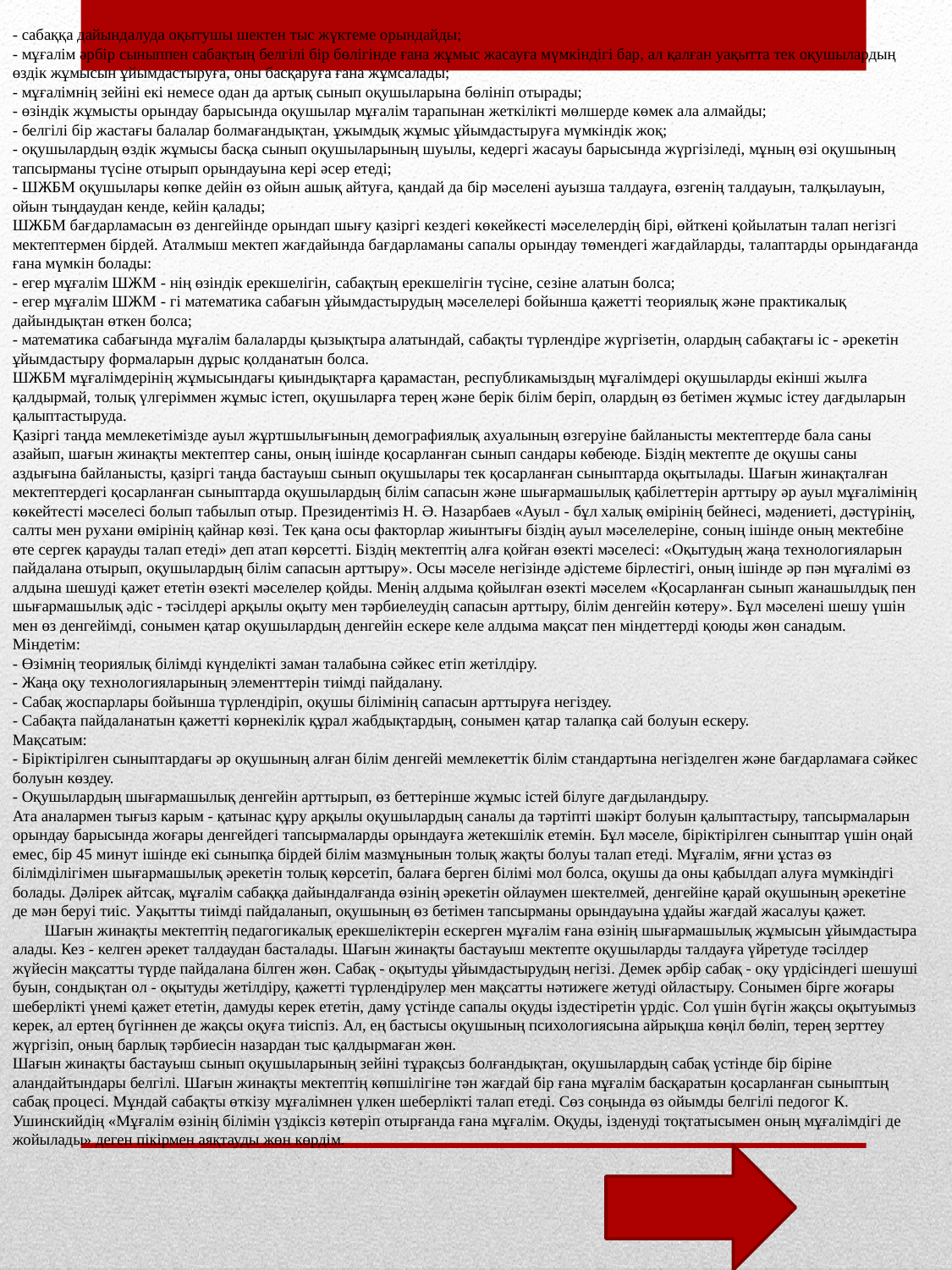

- сабаққа дайындалуда оқытушы шектен тыс жүктеме орындайды;
- мұғалім әрбір сыныппен сабақтың белгілі бір бөлігінде ғана жұмыс жасауға мүмкіндігі бар, ал қалған уақытта тек оқушылардың өздік жұмысын ұйымдастыруға, оны басқаруға ғана жұмсалады;
- мұғалімнің зейіні екі немесе одан да артық сынып оқушыларына бөлініп отырады;
- өзіндік жұмысты орындау барысында оқушылар мұғалім тарапынан жеткілікті мөлшерде көмек ала алмайды;
- белгілі бір жастағы балалар болмағандықтан, ұжымдық жұмыс ұйымдастыруға мүмкіндік жоқ;
- оқушылардың өздік жұмысы басқа сынып оқушыларының шуылы, кедергі жасауы барысында жүргізіледі, мұның өзі оқушының тапсырманы түсіне отырып орындауына кері әсер етеді;
- ШЖБМ оқушылары көпке дейін өз ойын ашық айтуға, қандай да бір мәселені ауызша талдауға, өзгенің талдауын, талқылауын, ойын тыңдаудан кенде, кейін қалады;
ШЖБМ бағдарламасын өз денгейінде орындап шығу қазіргі кездегі көкейкесті мәселелердің бірі, өйткені қойылатын талап негізгі мектептермен бірдей. Аталмыш мектеп жағдайында бағдарламаны сапалы орындау төмендегі жағдайларды, талаптарды орындағанда ғана мүмкін болады:
- егер мұғалім ШЖМ - нің өзіндік ерекшелігін, сабақтың ерекшелігін түсіне, сезіне алатын болса;
- егер мұғалім ШЖМ - гі математика сабағын ұйымдастырудың мәселелері бойынша қажетті теориялық және практикалық дайындықтан өткен болса;
- математика сабағында мұғалім балаларды қызықтыра алатындай, сабақты түрлендіре жүргізетін, олардың сабақтағы іс - әрекетін ұйымдастыру формаларын дұрыс қолданатын болса.
ШЖБМ мұғалімдерінің жұмысындағы қиындықтарға қарамастан, республикамыздың мұғалімдері оқушыларды екінші жылға қалдырмай, толық үлгеріммен жұмыс істеп, оқушыларға терең және берік білім беріп, олардың өз бетімен жұмыс істеу дағдыларын қалыптастыруда.
Қазіргі таңда мемлекетімізде ауыл жұртшылығының демографиялық ахуалының өзгеруіне байланысты мектептерде бала саны азайып, шағын жинақты мектептер саны, оның ішінде қосарланған сынып сандары көбеюде. Біздің мектепте де оқушы саны аздығына байланысты, қазіргі таңда бастауыш сынып оқушылары тек қосарланған сыныптарда оқытылады. Шағын жинақталған мектептердегі қосарланған сыныптарда оқушылардың білім сапасын және шығармашылық қабілеттерін арттыру әр ауыл мұғалімінің көкейтесті мәселесі болып табылып отыр. Президентіміз Н. Ә. Назарбаев «Ауыл - бұл халық өмірінің бейнесі, мәдениеті, дәстүрінің, салты мен рухани өмірінің қайнар көзі. Тек қана осы факторлар жиынтығы біздің ауыл мәселелеріне, соның ішінде оның мектебіне өте сергек қарауды талап етеді» деп атап көрсетті. Біздің мектептің алға қойған өзекті мәселесі: «Оқытудың жаңа технологияларын пайдалана отырып, оқушылардың білім сапасын арттыру». Осы мәселе негізінде әдістеме бірлестігі, оның ішінде әр пән мұғалімі өз алдына шешуді қажет ететін өзекті мәселелер қойды. Менің алдыма қойылған өзекті мәселем «Қосарланған сынып жанашылдық пен шығармашылық әдіс - тәсілдері арқылы оқыту мен тәрбиелеудің сапасын арттыру, білім денгейін көтеру». Бұл мәселені шешу үшін мен өз денгейімді, сонымен қатар оқушылардың денгейін ескере келе алдыма мақсат пен міндеттерді қоюды жөн санадым.
Міндетім:
- Өзімнің теориялық білімді күнделікті заман талабына сәйкес етіп жетілдіру.
- Жаңа оқу технологияларының элементтерін тиімді пайдалану.
- Сабақ жоспарлары бойынша түрлендіріп, оқушы білімінің сапасын арттыруға негіздеу.
- Сабақта пайдаланатын қажетті көрнекілік құрал жабдықтардың, сонымен қатар талапқа сай болуын ескеру.
Мақсатым:
- Біріктірілген сыныптардағы әр оқушының алған білім денгейі мемлекеттік білім стандартына негізделген және бағдарламаға сәйкес болуын көздеу.
- Оқушылардың шығармашылық денгейін арттырып, өз беттерінше жұмыс істей білуге дағдыландыру.
Ата аналармен тығыз карым - қатынас құру арқылы оқушылардың саналы да тәртіпті шәкірт болуын қалыптастыру, тапсырмаларын орындау барысында жоғары денгейдегі тапсырмаларды орындауға жетекшілік етемін. Бұл мәселе, біріктірілген сыныптар үшін оңай емес, бір 45 минут ішінде екі сыныпқа бірдей білім мазмұнынын толық жақты болуы талап етеді. Мұғалім, яғни ұстаз өз білімділігімен шығармашылық әрекетін толық көрсетіп, балаға берген білімі мол болса, оқушы да оны қабылдап алуға мүмкіндігі болады. Дәлірек айтсақ, мұғалім сабаққа дайындалғанда өзінің әрекетін ойлаумен шектелмей, денгейіне қарай оқушының әрекетіне де мән беруі тиіс. Уақытты тиімді пайдаланып, оқушының өз бетімен тапсырманы орындауына ұдайы жағдай жасалуы қажет.
        Шағын жинақты мектептің педагогикалық ерекшеліктерін ескерген мұғалім ғана өзінің шығармашылық жұмысын ұйымдастыра алады. Кез - келген әрекет талдаудан басталады. Шағын жинақты бастауыш мектепте оқушыларды талдауға үйретуде тәсілдер жүйесін мақсатты түрде пайдалана білген жөн. Сабақ - оқытуды ұйымдастырудың негізі. Демек әрбір сабақ - оқу үрдісіндегі шешуші буын, сондықтан ол - оқытуды жетілдіру, қажетті түрлендірулер мен мақсатты нәтижеге жетуді ойластыру. Сонымен бірге жоғары шеберлікті үнемі қажет ететін, дамуды керек ететін, даму үстінде сапалы оқуды іздестіретін үрдіс. Сол үшін бүгін жақсы оқытуымыз керек, ал ертең бүгіннен де жақсы оқуға тиіспіз. Ал, ең бастысы оқушының психологиясына айрықша көңіл бөліп, терең зерттеу жүргізіп, оның барлық тәрбиесін назардан тыс қалдырмаған жөн.
Шағын жинақты бастауыш сынып оқушыларының зейіні тұрақсыз болғандықтан, оқушылардың сабақ үстінде бір біріне аландайтындары белгілі. Шағын жинақты мектептің көпшілігіне тән жағдай бір ғана мұғалім басқаратын қосарланған сыныптың сабақ процесі. Мұндай сабақты өткізу мұғалімнен үлкен шеберлікті талап етеді. Сөз соңында өз ойымды белгілі педогог К. Ушинскийдің «Мұғалім өзінің білімін үздіксіз көтеріп отырғанда ғана мұғалім. Оқуды, ізденуді тоқтатысымен оның мұғалімдігі де жойылады» деген пікірмен аяқтауды жөн көрдім.